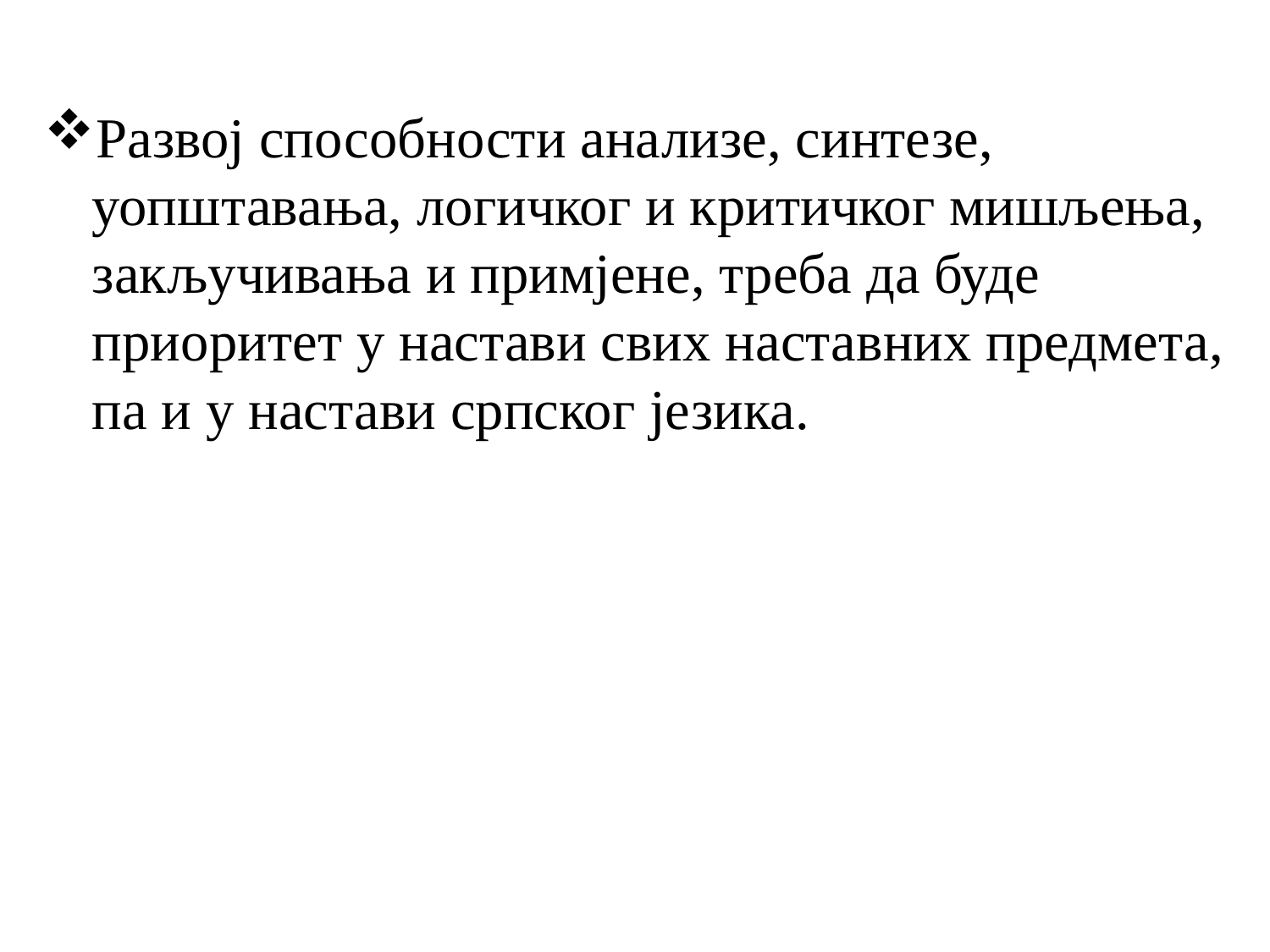

Развој способности анализе, синтезе, уопштавања, логичког и критичког мишљења, закључивања и примјене, треба да буде приоритет у настави свих наставних предмета, па и у настави српског језика.